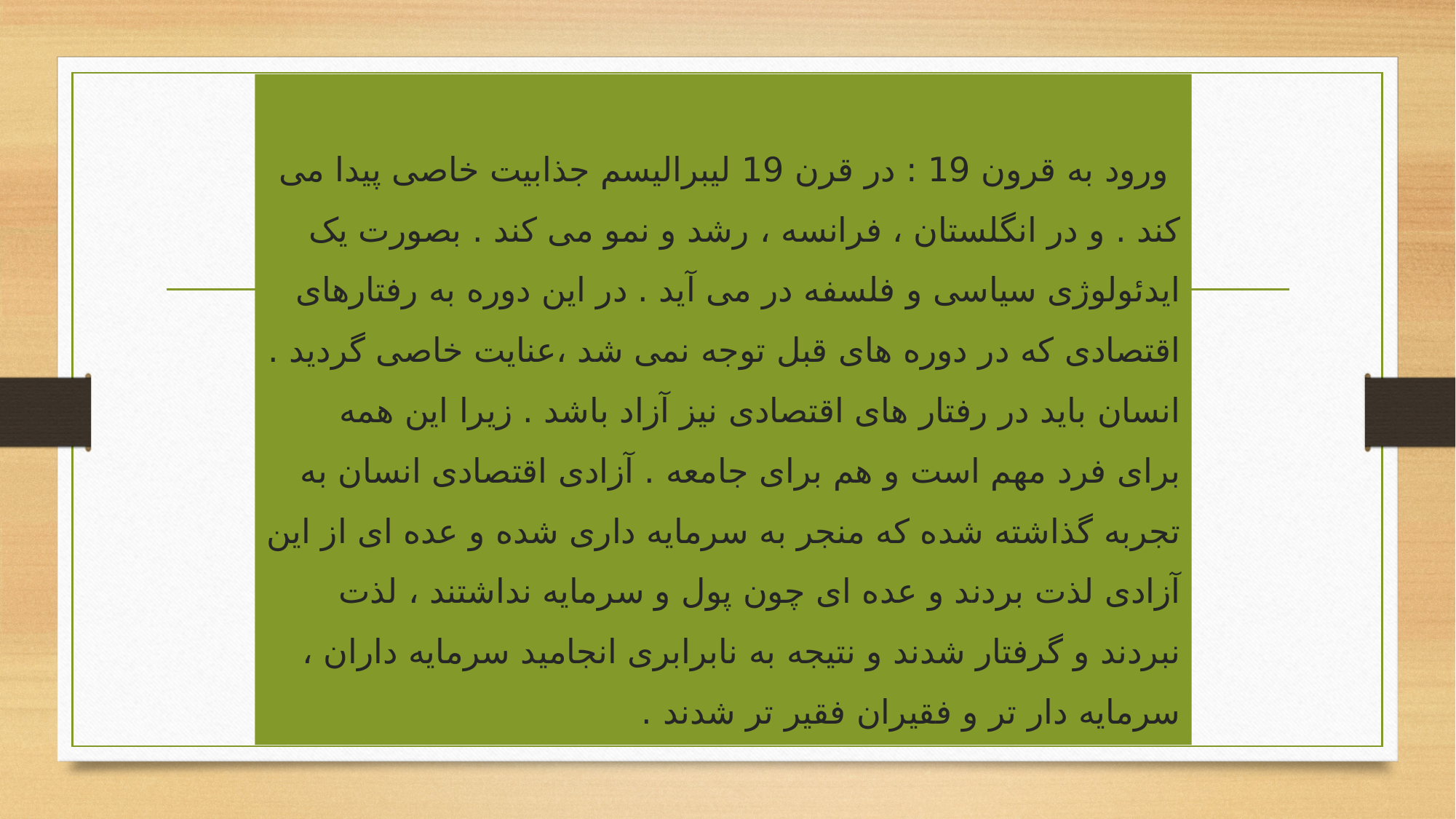

ورود به قرون 19 : در قرن 19 لیبرالیسم جذابيت خاصی پیدا می کند . و در انگلستان ، فرانسه ، رشد و نمو می کند . بصورت یک ایدئولوژی سیاسی و فلسفه در می آید . در این دوره به رفتارهای اقتصادی که در دوره های قبل توجه نمی شد ،عنایت خاصی گردید . انسان باید در رفتار های اقتصادی نیز آزاد باشد . زیرا این همه برای فرد مهم است و هم برای جامعه . آزادی اقتصادی انسان به تجربه گذاشته شده که منجر به سرمایه داری شده و عده ای از این آزادی لذت بردند و عده ای چون پول و سرمایه نداشتند ، لذت نبردند و گرفتار شدند و نتیجه به نابرابری انجامید سرمایه داران ، سرمایه دار تر و فقیران فقیر تر شدند .